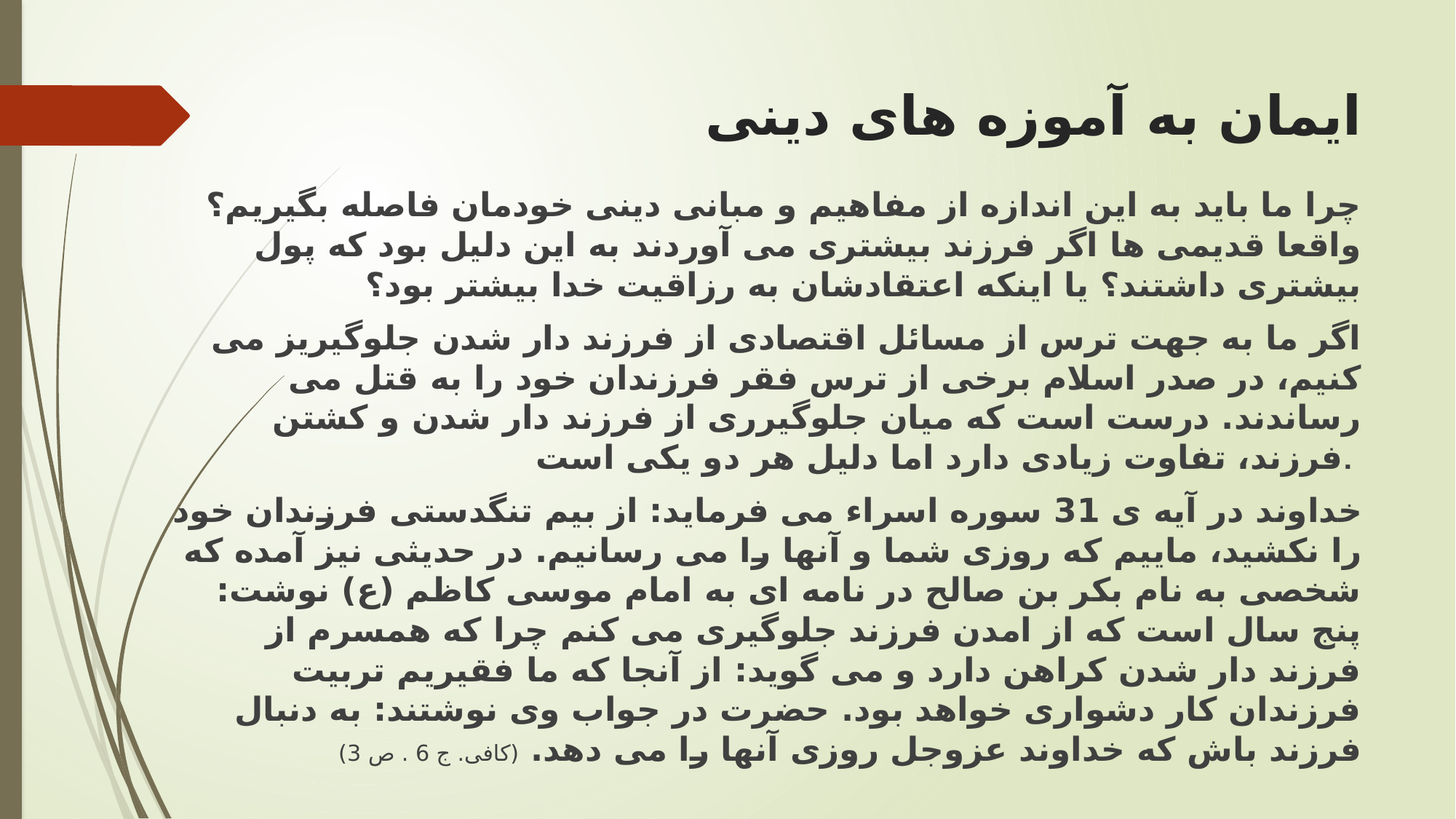

# ایمان به آموزه های دینی
چرا ما باید به این اندازه از مفاهیم و مبانی دینی خودمان فاصله بگیریم؟ واقعا قدیمی ها اگر فرزند بیشتری می آوردند به این دلیل بود که پول بیشتری داشتند؟ یا اینکه اعتقادشان به رزاقیت خدا بیشتر بود؟
اگر ما به جهت ترس از مسائل اقتصادی از فرزند دار شدن جلوگیریز می کنیم، در صدر اسلام برخی از ترس فقر فرزندان خود را به قتل می رساندند. درست است که میان جلوگیرری از فرزند دار شدن و کشتن فرزند، تفاوت زیادی دارد اما دلیل هر دو یکی است.
خداوند در آیه ی 31 سوره اسراء می فرماید: از بیم تنگدستی فرزندان خود را نکشید، ماییم که روزی شما و آنها را می رسانیم. در حدیثی نیز آمده که شخصی به نام بکر بن صالح در نامه ای به امام موسی کاظم (ع) نوشت:  پنج سال است که از امدن فرزند جلوگیری می کنم چرا که همسرم از فرزند دار شدن کراهن دارد و می گوید: از آنجا که ما فقیریم تربیت فرزندان کار دشواری خواهد بود. حضرت در جواب وی نوشتند: به دنبال فرزند باش که خداوند عزوجل روزی آنها را می دهد. (کافی. ج 6 . ص 3)